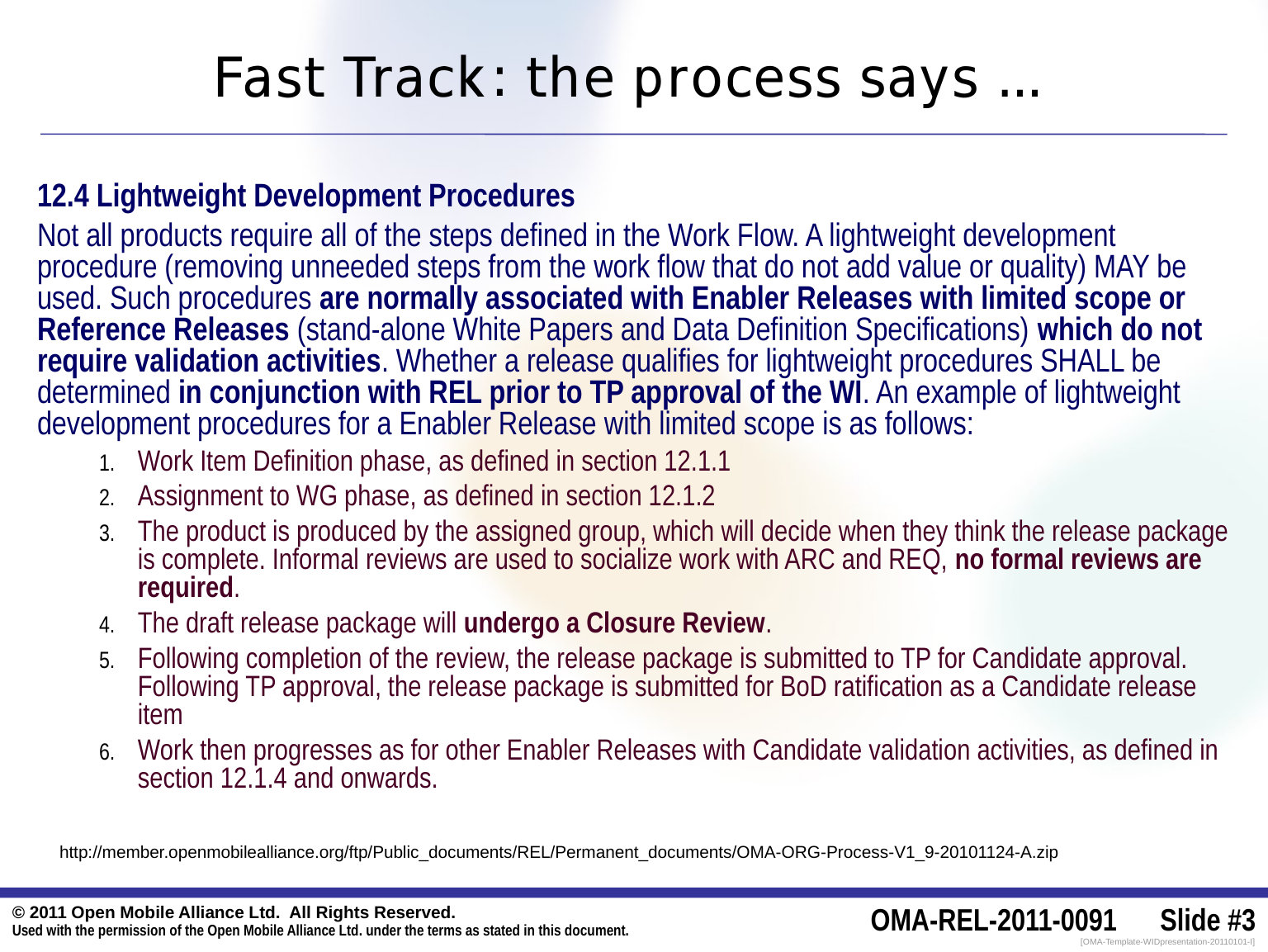

# Fast Track: the process says …
12.4 Lightweight Development Procedures
Not all products require all of the steps defined in the Work Flow. A lightweight development procedure (removing unneeded steps from the work flow that do not add value or quality) MAY be used. Such procedures are normally associated with Enabler Releases with limited scope or Reference Releases (stand-alone White Papers and Data Definition Specifications) which do not require validation activities. Whether a release qualifies for lightweight procedures SHALL be determined in conjunction with REL prior to TP approval of the WI. An example of lightweight development procedures for a Enabler Release with limited scope is as follows:
Work Item Definition phase, as defined in section 12.1.1
Assignment to WG phase, as defined in section 12.1.2
The product is produced by the assigned group, which will decide when they think the release package is complete. Informal reviews are used to socialize work with ARC and REQ, no formal reviews are required.
The draft release package will undergo a Closure Review.
Following completion of the review, the release package is submitted to TP for Candidate approval. Following TP approval, the release package is submitted for BoD ratification as a Candidate release item
Work then progresses as for other Enabler Releases with Candidate validation activities, as defined in section 12.1.4 and onwards.
http://member.openmobilealliance.org/ftp/Public_documents/REL/Permanent_documents/OMA-ORG-Process-V1_9-20101124-A.zip